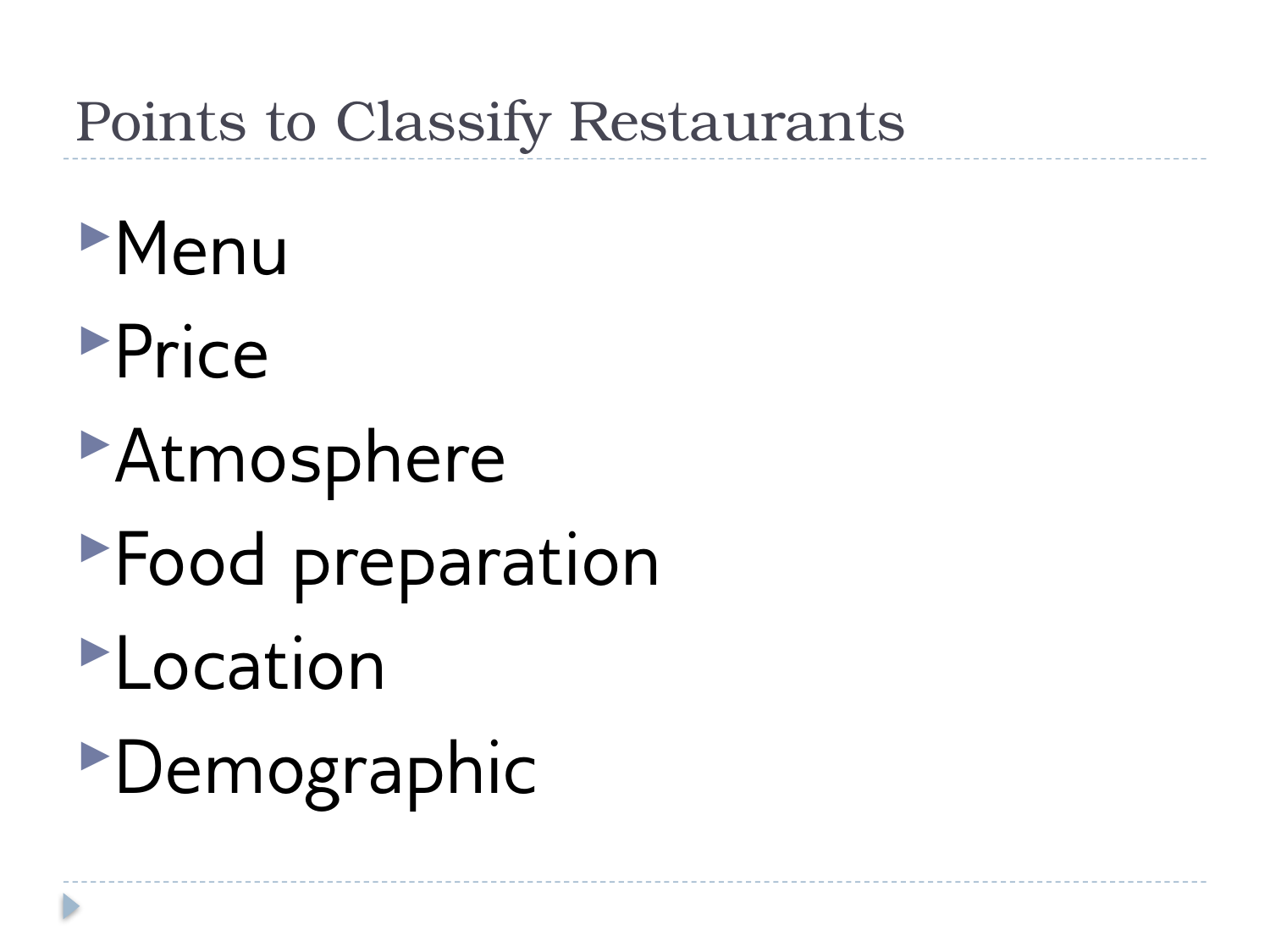

# Points to Classify Restaurants
Menu
Price
Atmosphere
Food preparation
Location
Demographic